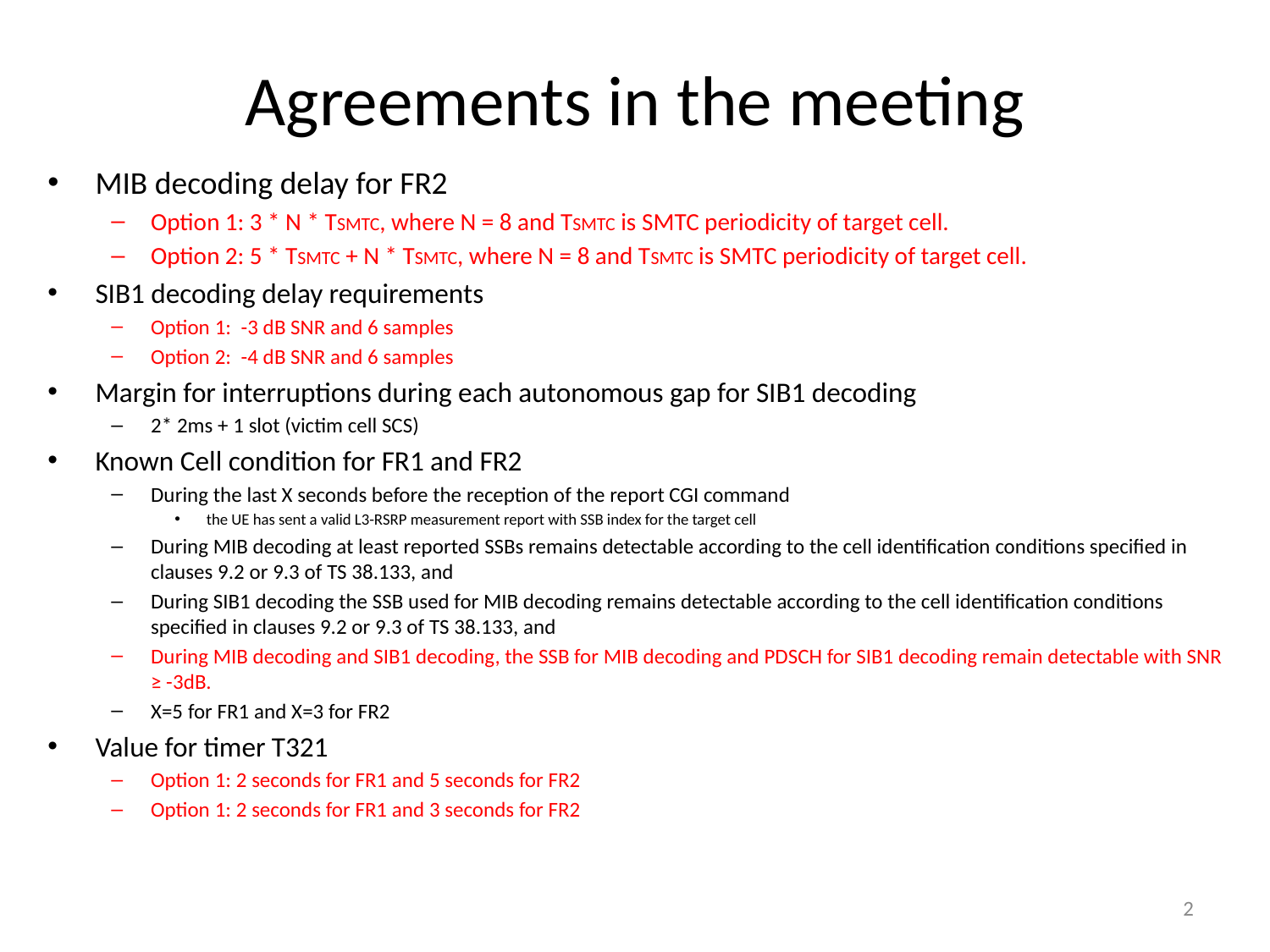

# Agreements in the meeting
MIB decoding delay for FR2
Option 1: 3 * N * TSMTC, where N = 8 and TSMTC is SMTC periodicity of target cell.
Option 2: 5 * TSMTC + N * TSMTC, where N = 8 and TSMTC is SMTC periodicity of target cell.
SIB1 decoding delay requirements
Option 1:  -3 dB SNR and 6 samples
Option 2:  -4 dB SNR and 6 samples
Margin for interruptions during each autonomous gap for SIB1 decoding
2* 2ms + 1 slot (victim cell SCS)
Known Cell condition for FR1 and FR2
During the last X seconds before the reception of the report CGI command
the UE has sent a valid L3-RSRP measurement report with SSB index for the target cell
During MIB decoding at least reported SSBs remains detectable according to the cell identification conditions specified in clauses 9.2 or 9.3 of TS 38.133, and
During SIB1 decoding the SSB used for MIB decoding remains detectable according to the cell identification conditions specified in clauses 9.2 or 9.3 of TS 38.133, and
During MIB decoding and SIB1 decoding, the SSB for MIB decoding and PDSCH for SIB1 decoding remain detectable with SNR ≥ -3dB.
X=5 for FR1 and X=3 for FR2
Value for timer T321
Option 1: 2 seconds for FR1 and 5 seconds for FR2
Option 1: 2 seconds for FR1 and 3 seconds for FR2

2